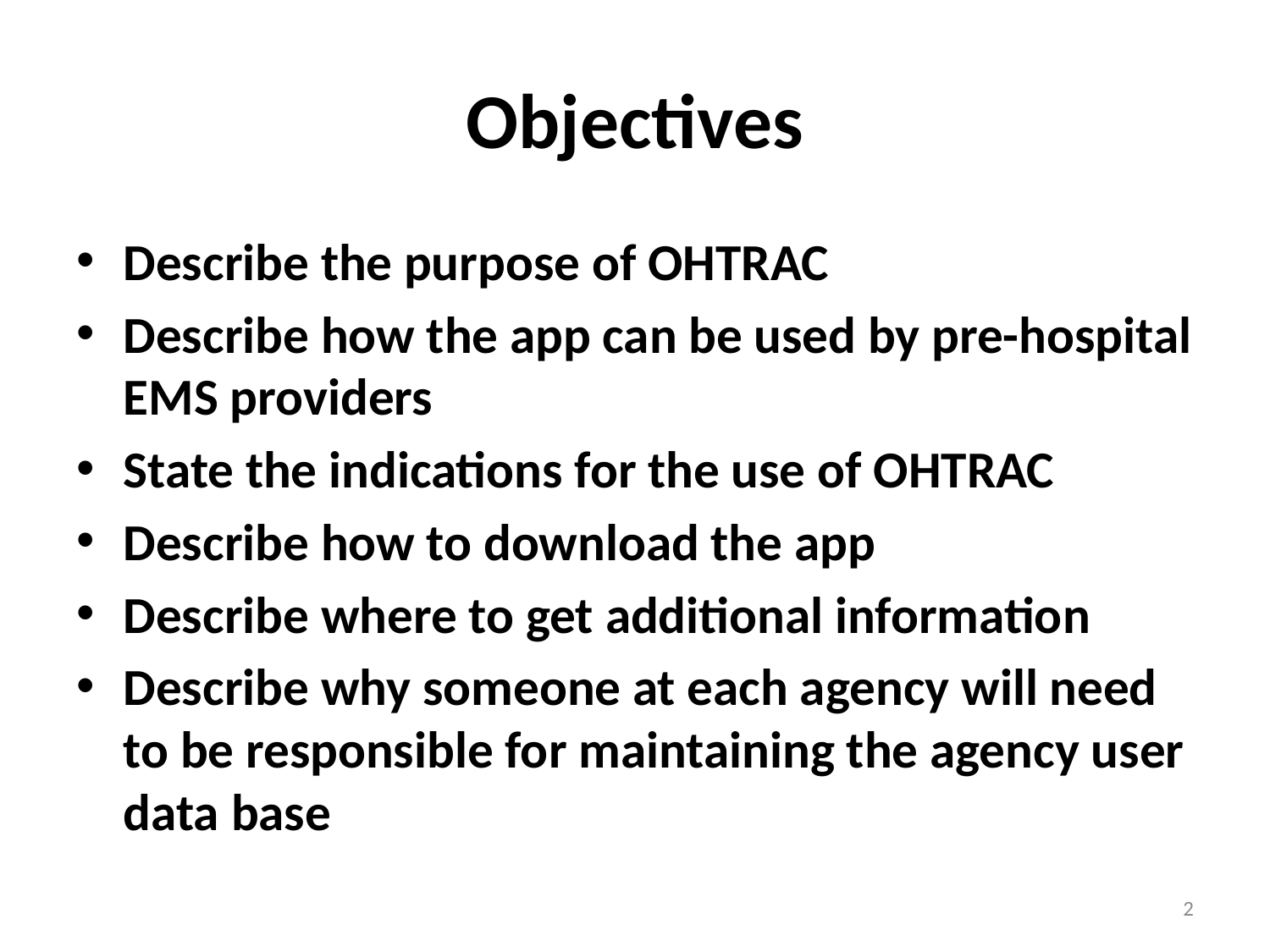

# Objectives
Describe the purpose of OHTRAC
Describe how the app can be used by pre-hospital EMS providers
State the indications for the use of OHTRAC
Describe how to download the app
Describe where to get additional information
Describe why someone at each agency will need to be responsible for maintaining the agency user data base

2